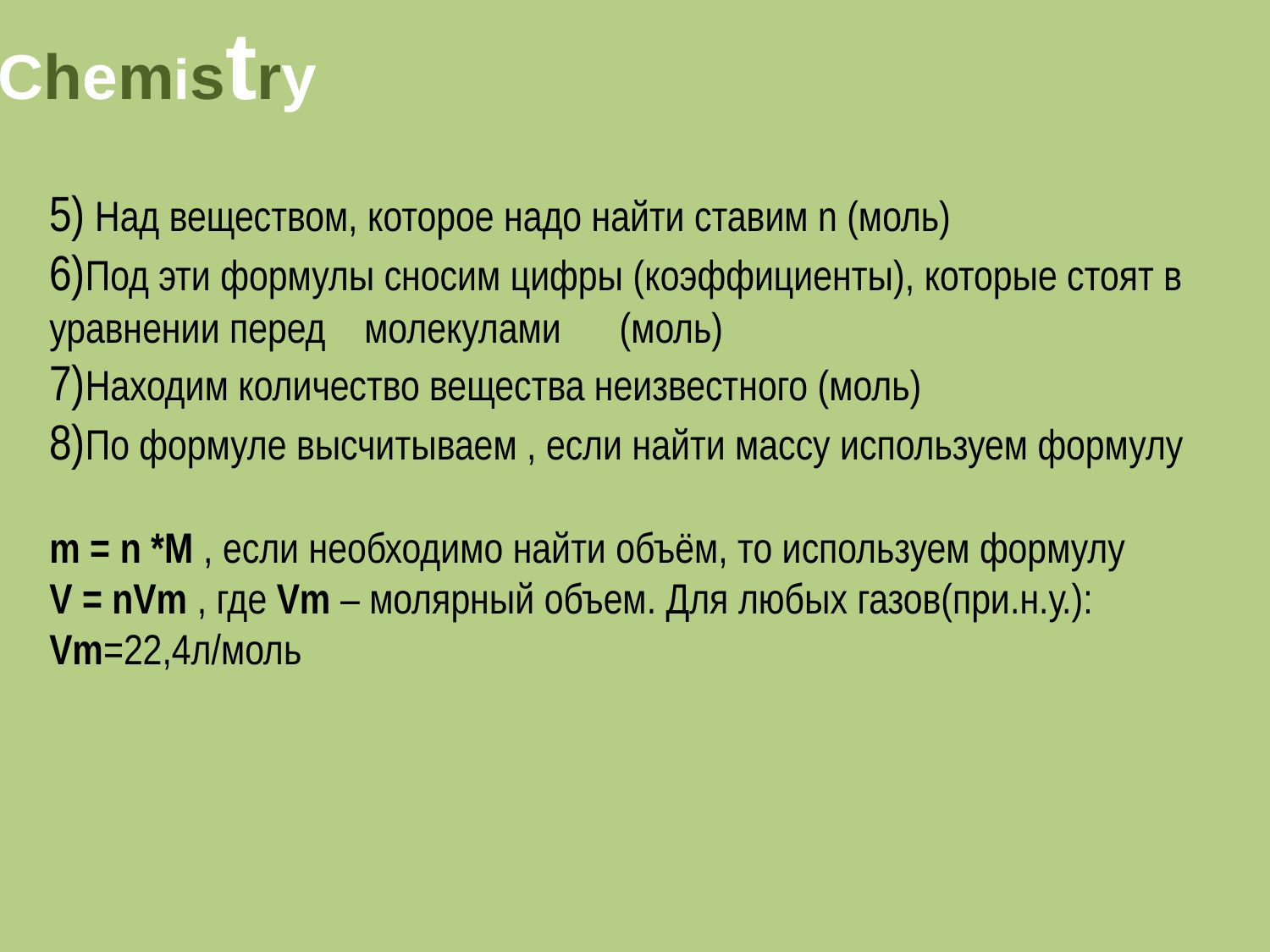

Chemistry
5) Над веществом, которое надо найти ставим n (моль)
6)Под эти формулы сносим цифры (коэффициенты), которые стоят в уравнении перед    молекулами      (моль)
7)Находим количество вещества неизвестного (моль)
8)По формуле высчитываем , если найти массу используем формулу

m = n *M , если необходимо найти объём, то используем формулу
V = nVm , где Vm – молярный объем. Для любых газов(при.н.у.): Vm=22,4л/моль